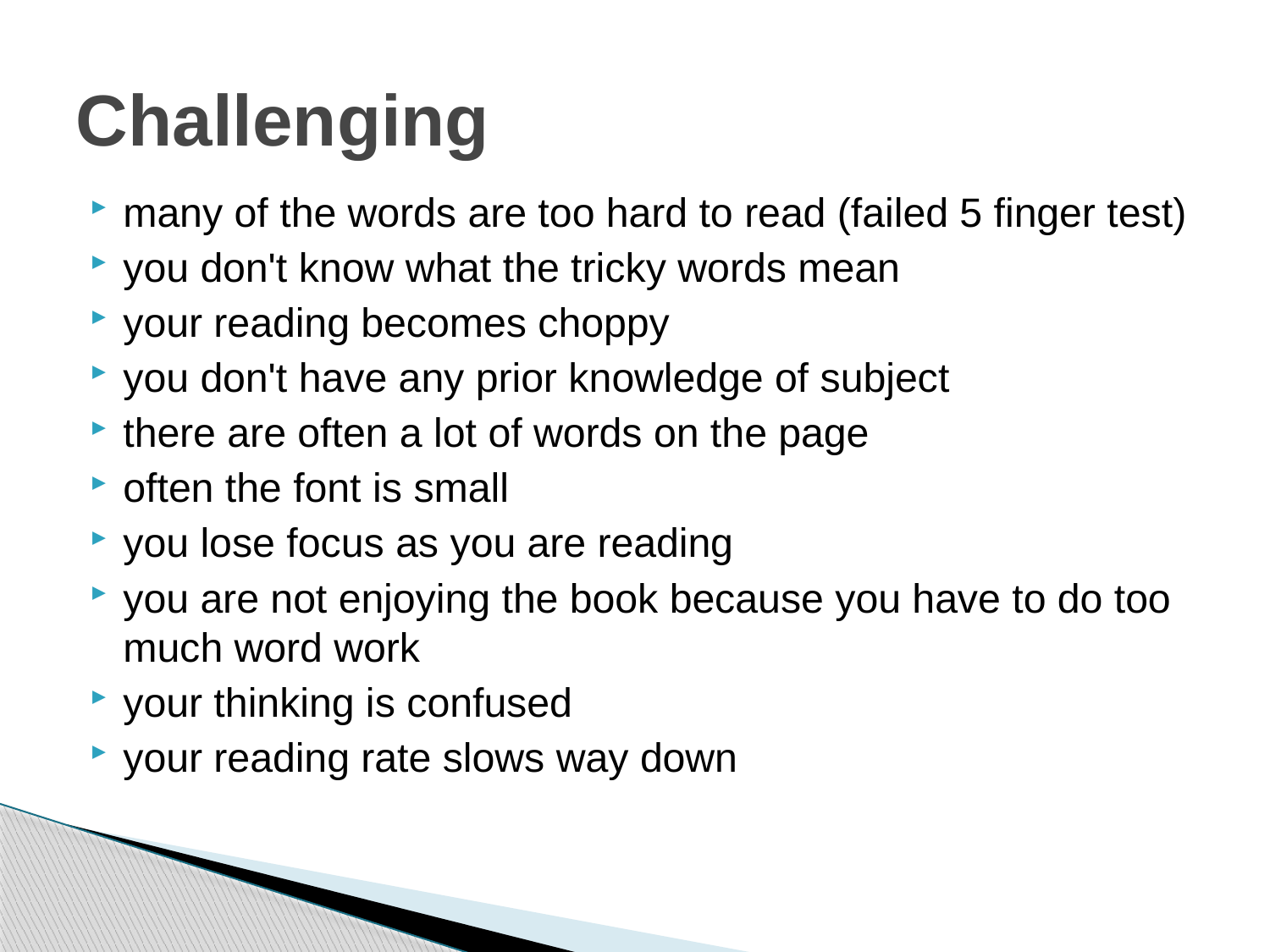

# Challenging
many of the words are too hard to read (failed 5 finger test)
you don't know what the tricky words mean
your reading becomes choppy
you don't have any prior knowledge of subject
there are often a lot of words on the page
often the font is small
you lose focus as you are reading
you are not enjoying the book because you have to do too much word work
your thinking is confused
your reading rate slows way down